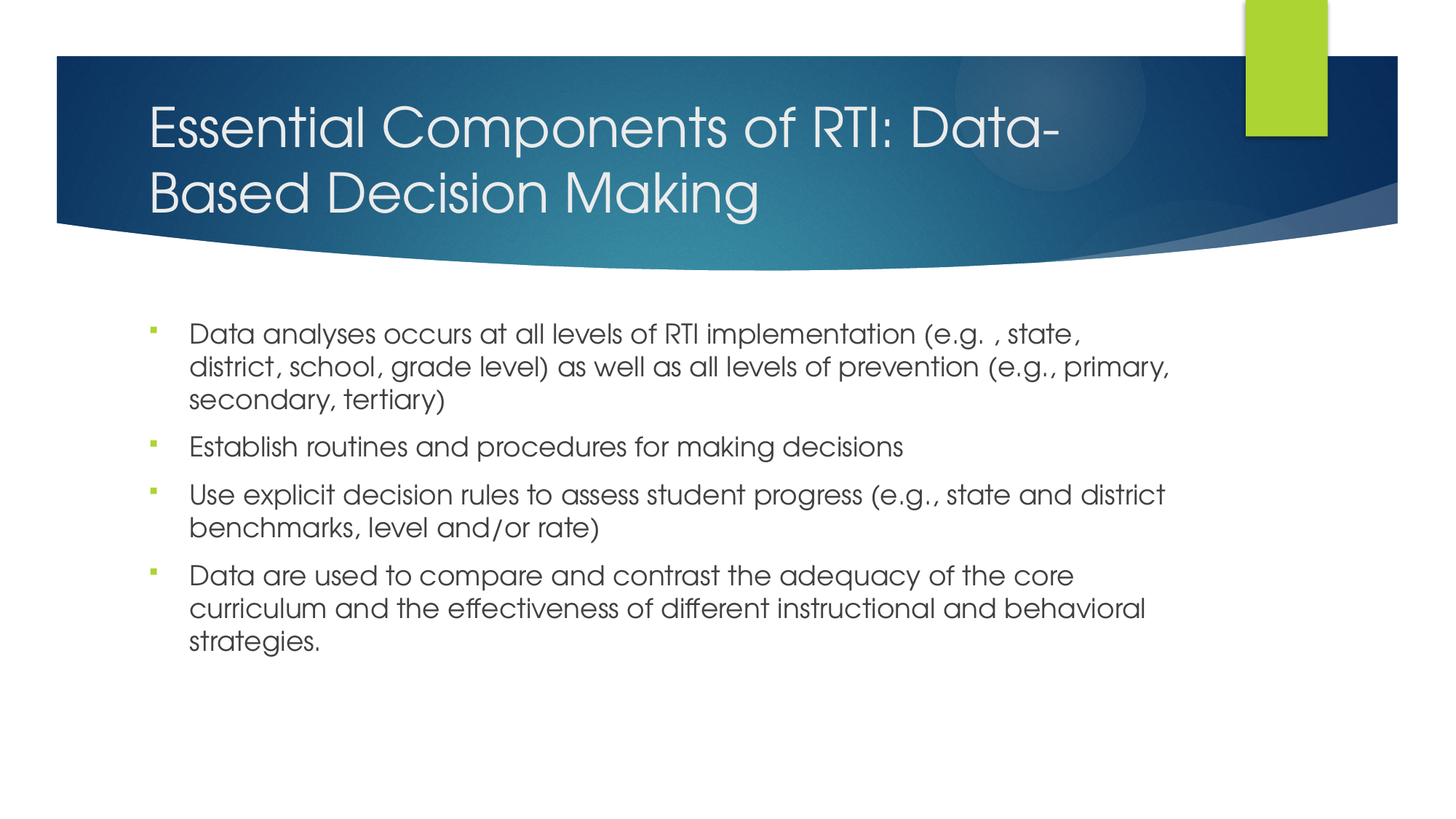

# Essential Components of RTI: Data-Based Decision Making
Data analyses occurs at all levels of RTI implementation (e.g. , state, district, school, grade level) as well as all levels of prevention (e.g., primary, secondary, tertiary)
Establish routines and procedures for making decisions
Use explicit decision rules to assess student progress (e.g., state and district benchmarks, level and/or rate)
Data are used to compare and contrast the adequacy of the core curriculum and the effectiveness of different instructional and behavioral strategies.